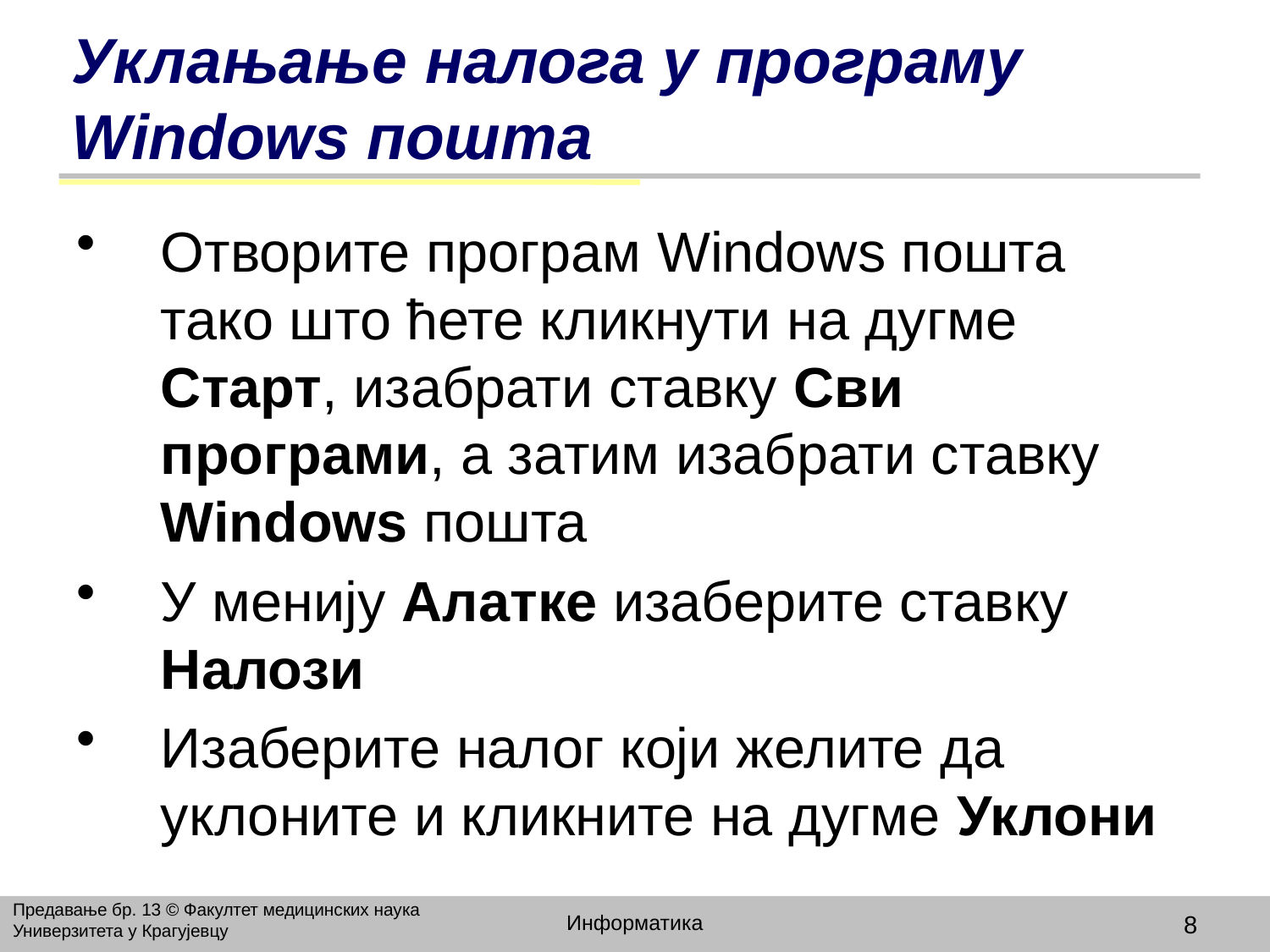

# Уклањање налога у програму Windows пошта
Отворите програм Windows пошта тако што ћете кликнути на дугме Старт, изабрати ставку Сви програми, а затим изабрати ставку Windows пошта
У менију Алатке изаберите ставку Налози
Изаберите налог који желите да уклоните и кликните на дугме Уклони
Предавање бр. 13 © Факултет медицинских наука Универзитета у Крагујевцу
Информатика
8